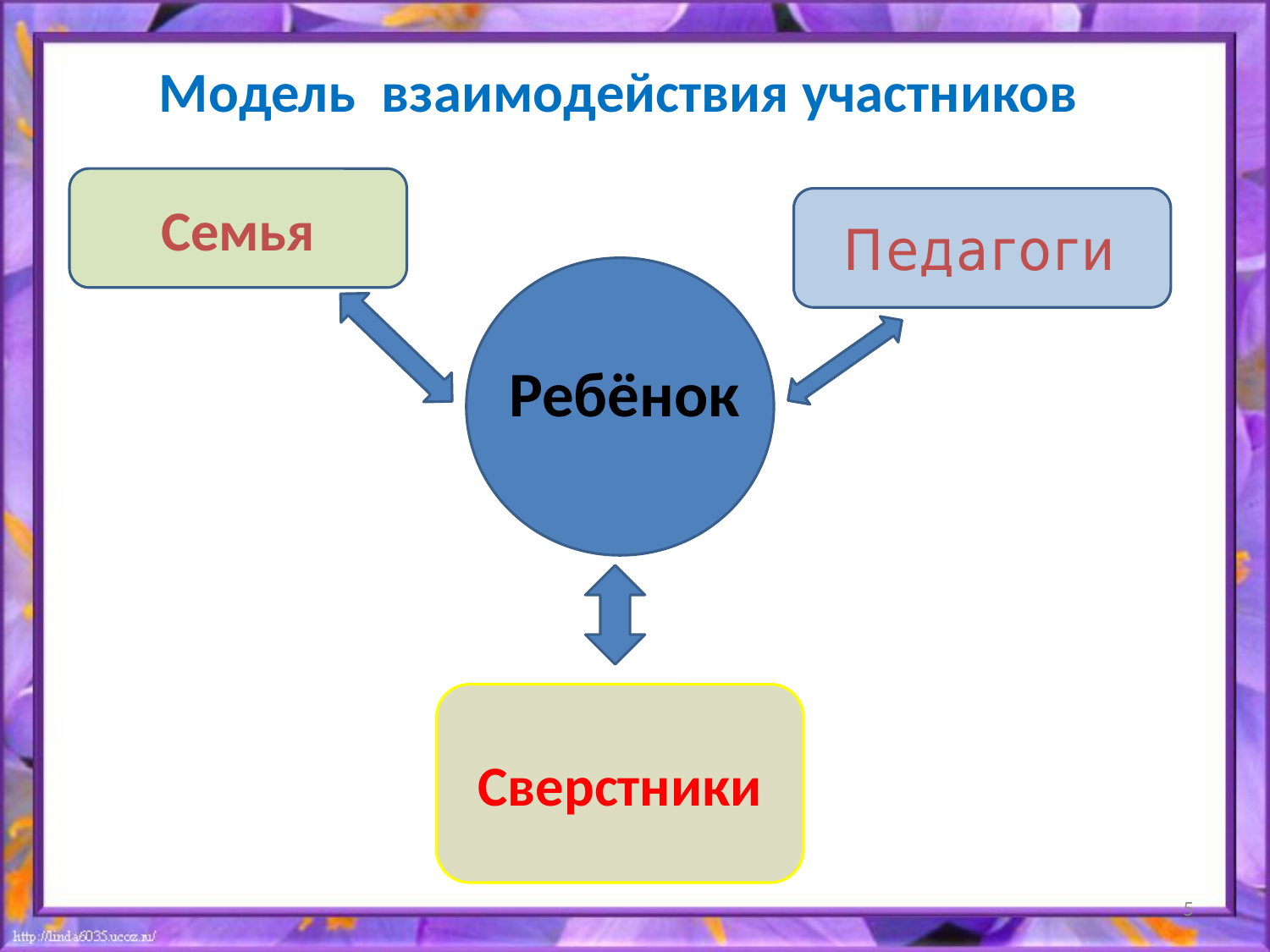

Модель  взаимодействия участников

Семья
Педагоги

Ребёнок

Сверстники
5